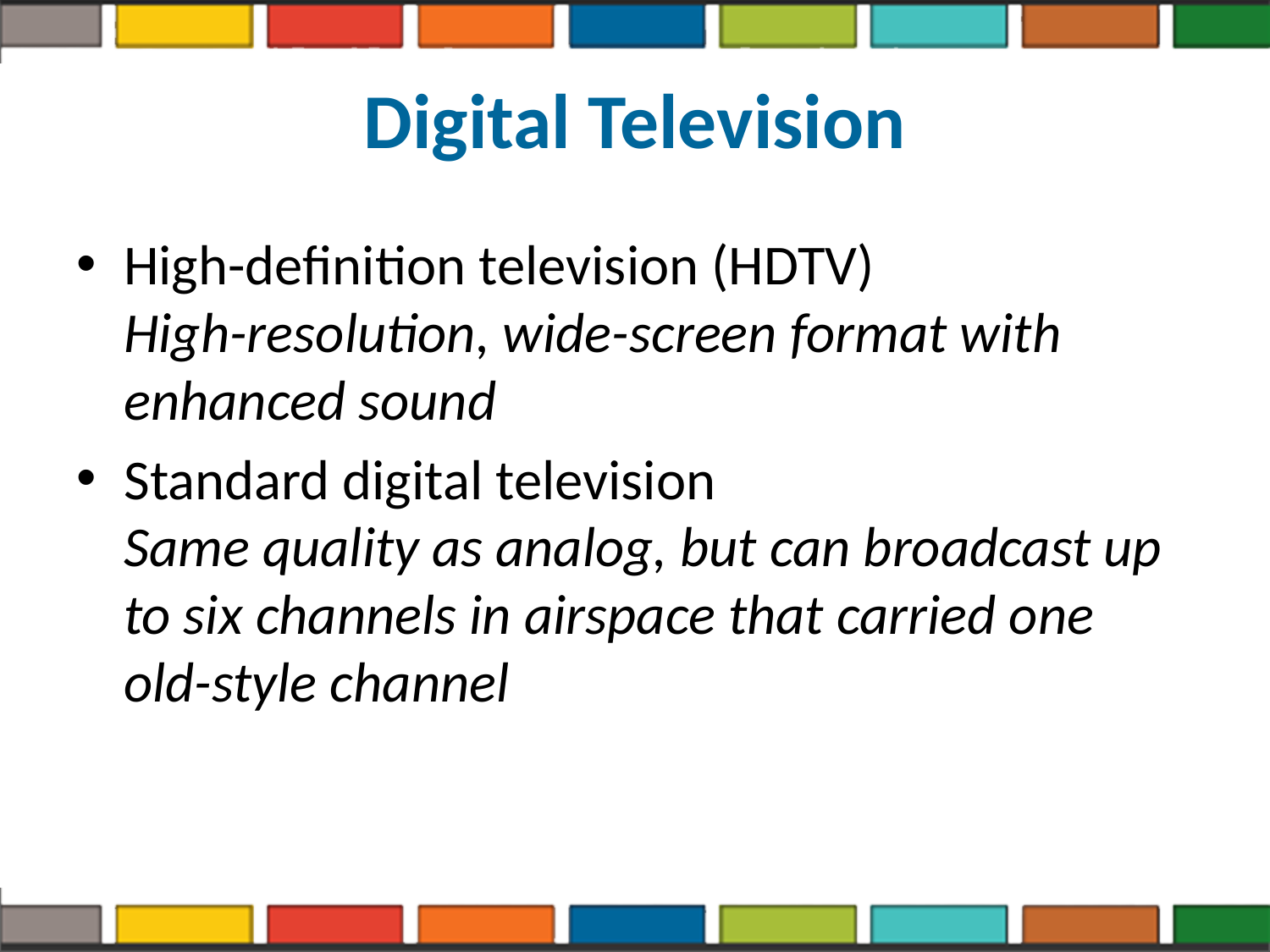

# Digital Television
High-definition television (HDTV)
High-resolution, wide-screen format with enhanced sound
Standard digital television
Same quality as analog, but can broadcast up to six channels in airspace that carried one old-style channel